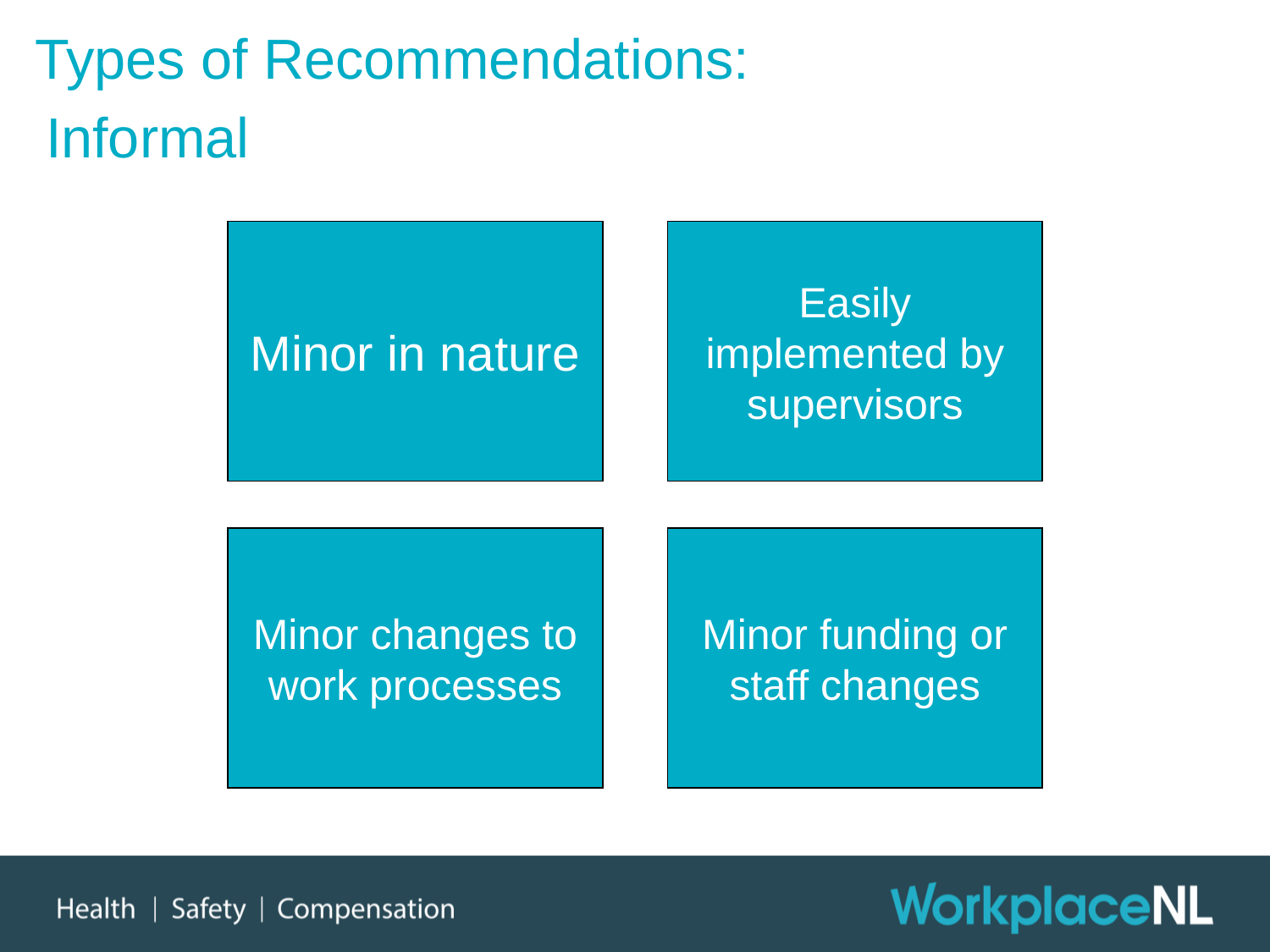

# Types of Recommendations:
Informal
Minor in nature
Easily implemented by supervisors
Minor changes to work processes
Minor funding or staff changes